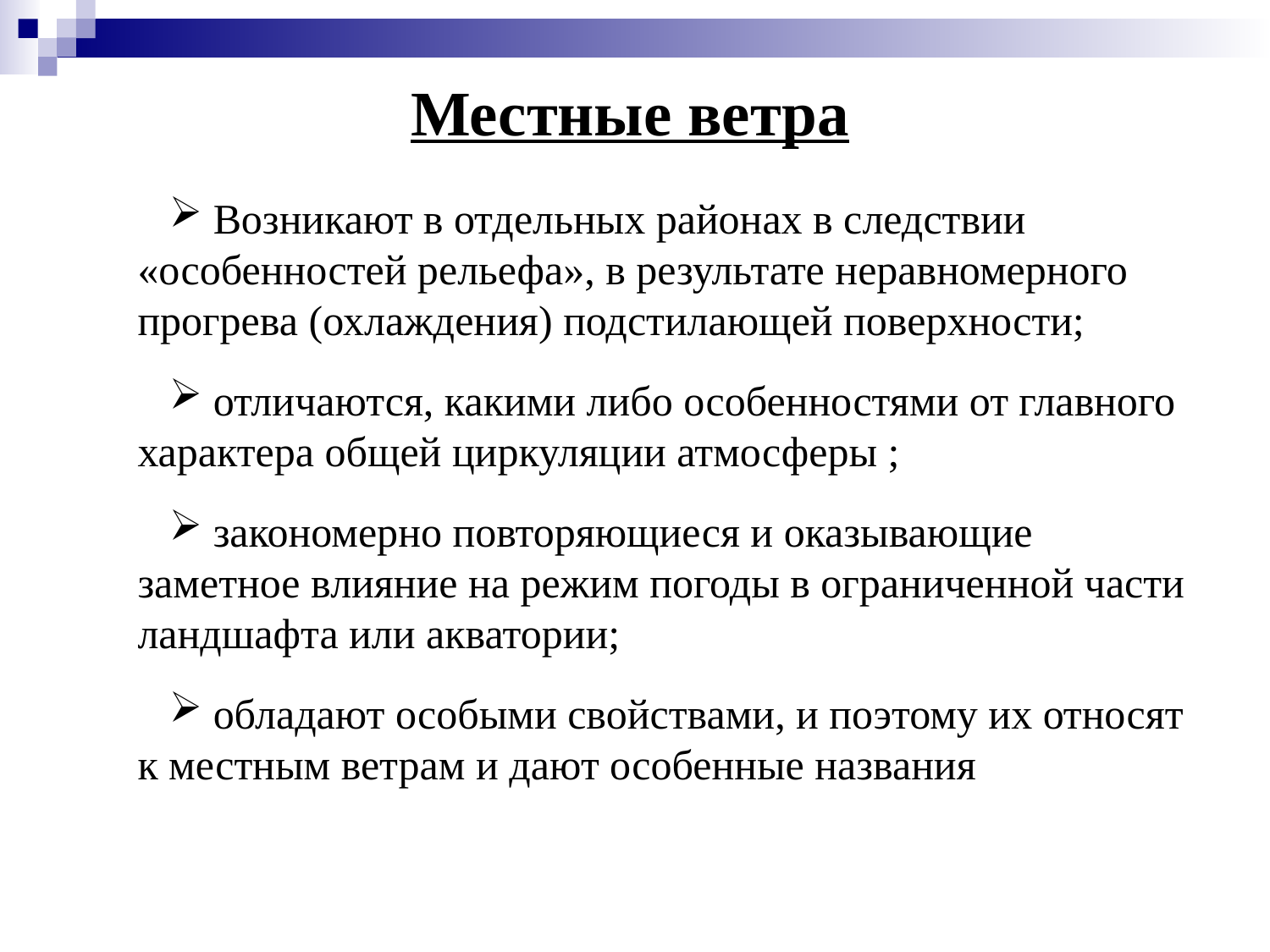

Местные ветра
 Возникают в отдельных районах в следствии «особенностей рельефа», в результате неравномерного прогрева (охлаждения) подстилающей поверхности;

 отличаются, какими либо особенностями от главного характера общей циркуляции атмосферы ;

 закономерно повторяющиеся и оказывающие заметное влияние на режим погоды в ограниченной части ландшафта или акватории;

 обладают особыми свойствами, и поэтому их относят к местным ветрам и дают особенные названия